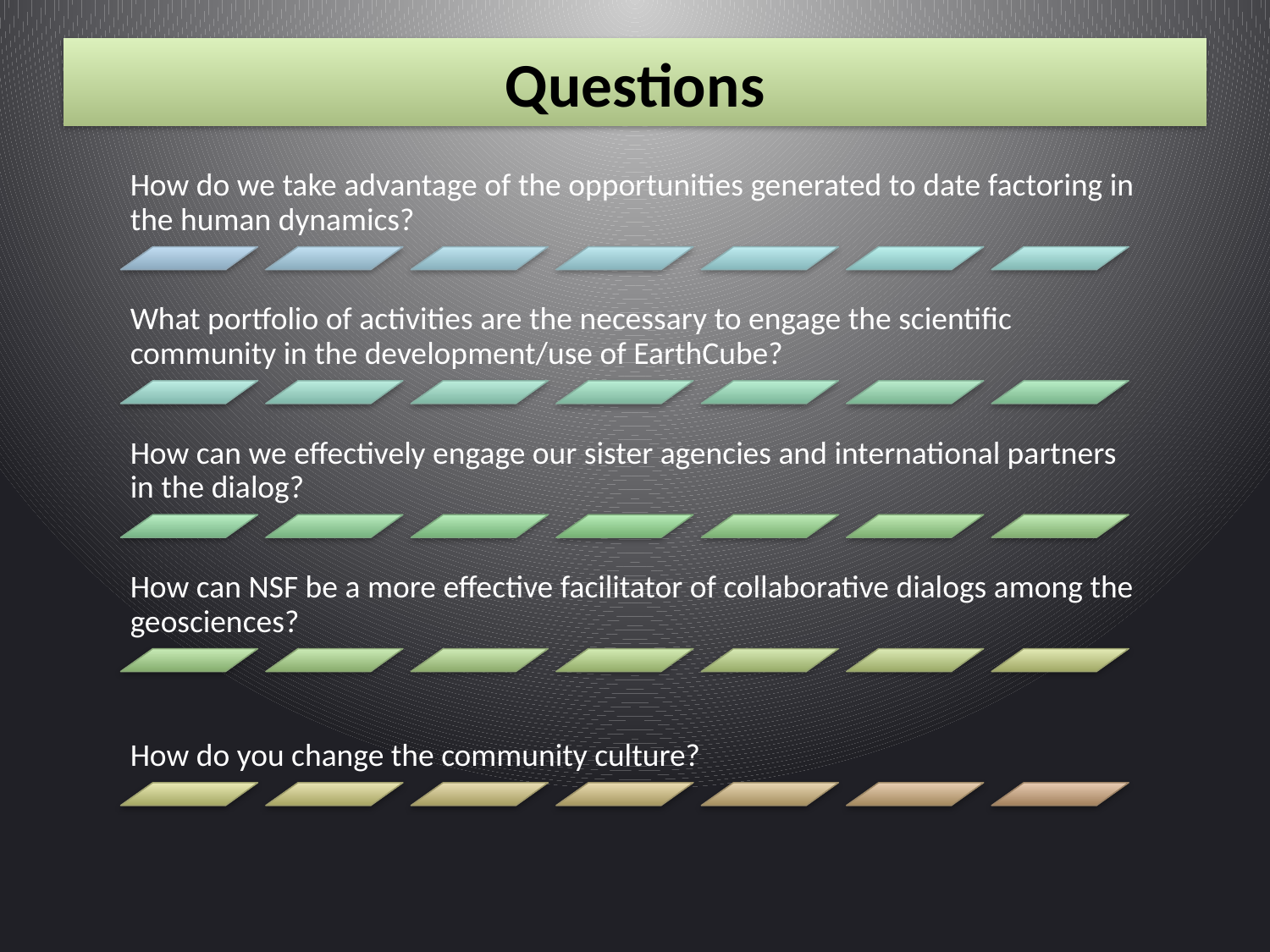

# Questions
How do we take advantage of the opportunities generated to date factoring in the human dynamics?
What portfolio of activities are the necessary to engage the scientific community in the development/use of EarthCube?
How can we effectively engage our sister agencies and international partners in the dialog?
How can NSF be a more effective facilitator of collaborative dialogs among the geosciences?
How do you change the community culture?